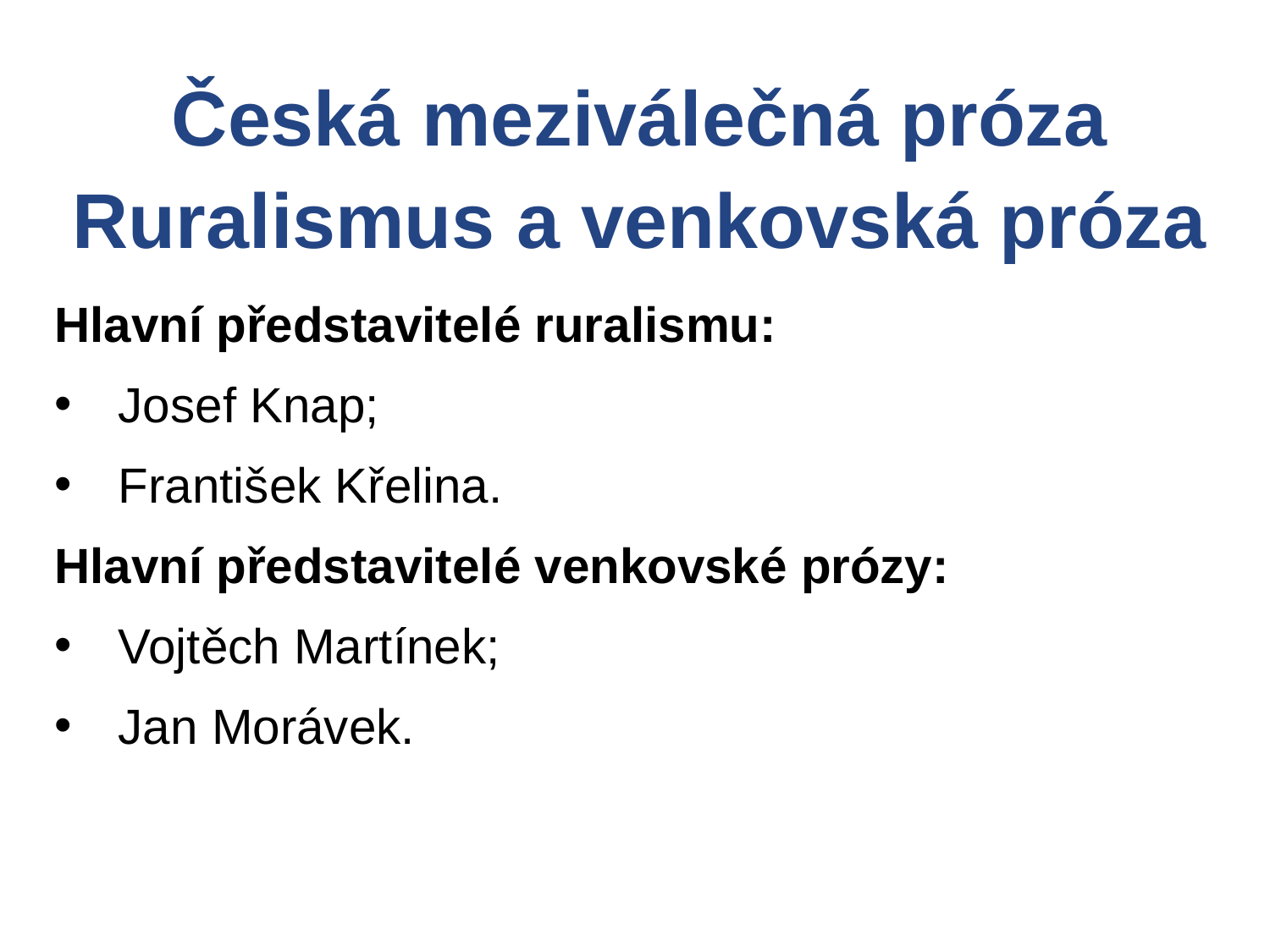

Česká meziválečná próza
Ruralismus a venkovská próza
Hlavní představitelé ruralismu:
Josef Knap;
František Křelina.
Hlavní představitelé venkovské prózy:
Vojtěch Martínek;
Jan Morávek.